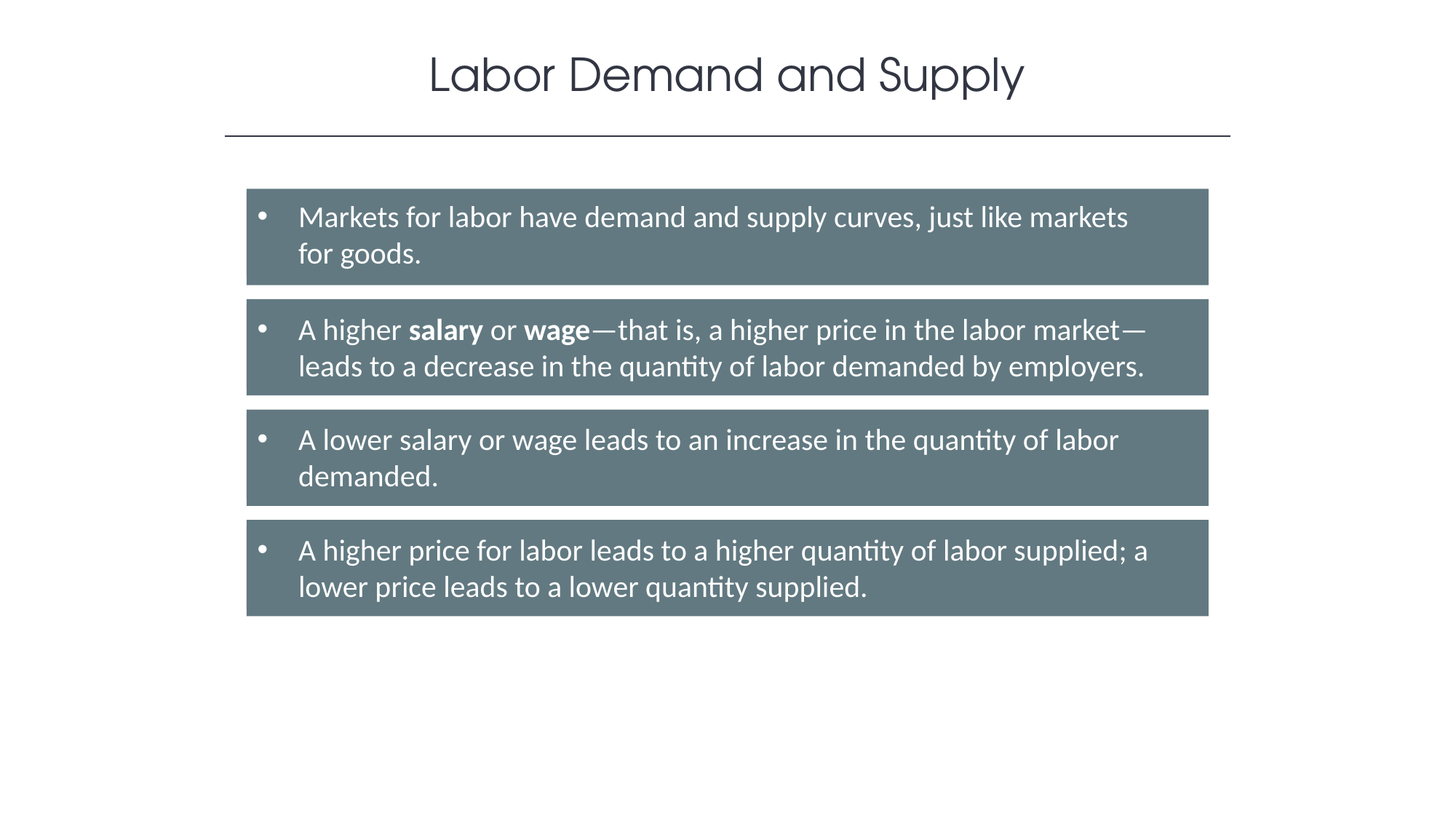

Labor Demand and Supply

Markets for labor have demand and supply curves, just like markets for goods.

A higher salary or wage—that is, a higher price in the labor market—leads to a decrease in the quantity of labor demanded by employers.

A lower salary or wage leads to an increase in the quantity of labor demanded.

A higher price for labor leads to a higher quantity of labor supplied; a lower price leads to a lower quantity supplied.